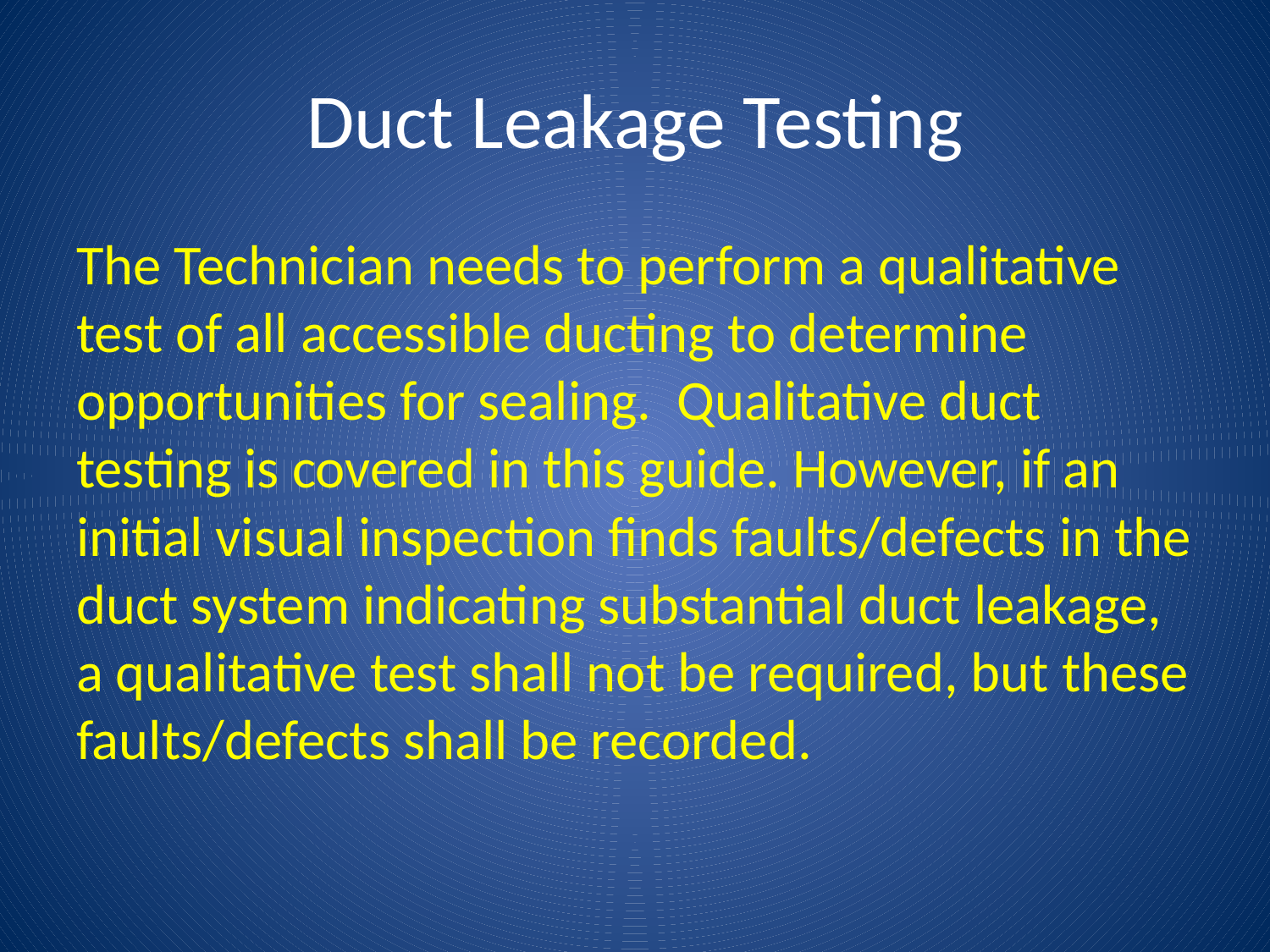

# Duct Leakage Testing
The Technician needs to perform a qualitative test of all accessible ducting to determine opportunities for sealing.  Qualitative duct testing is covered in this guide. However, if an initial visual inspection finds faults/defects in the duct system indicating substantial duct leakage, a qualitative test shall not be required, but these faults/defects shall be recorded.